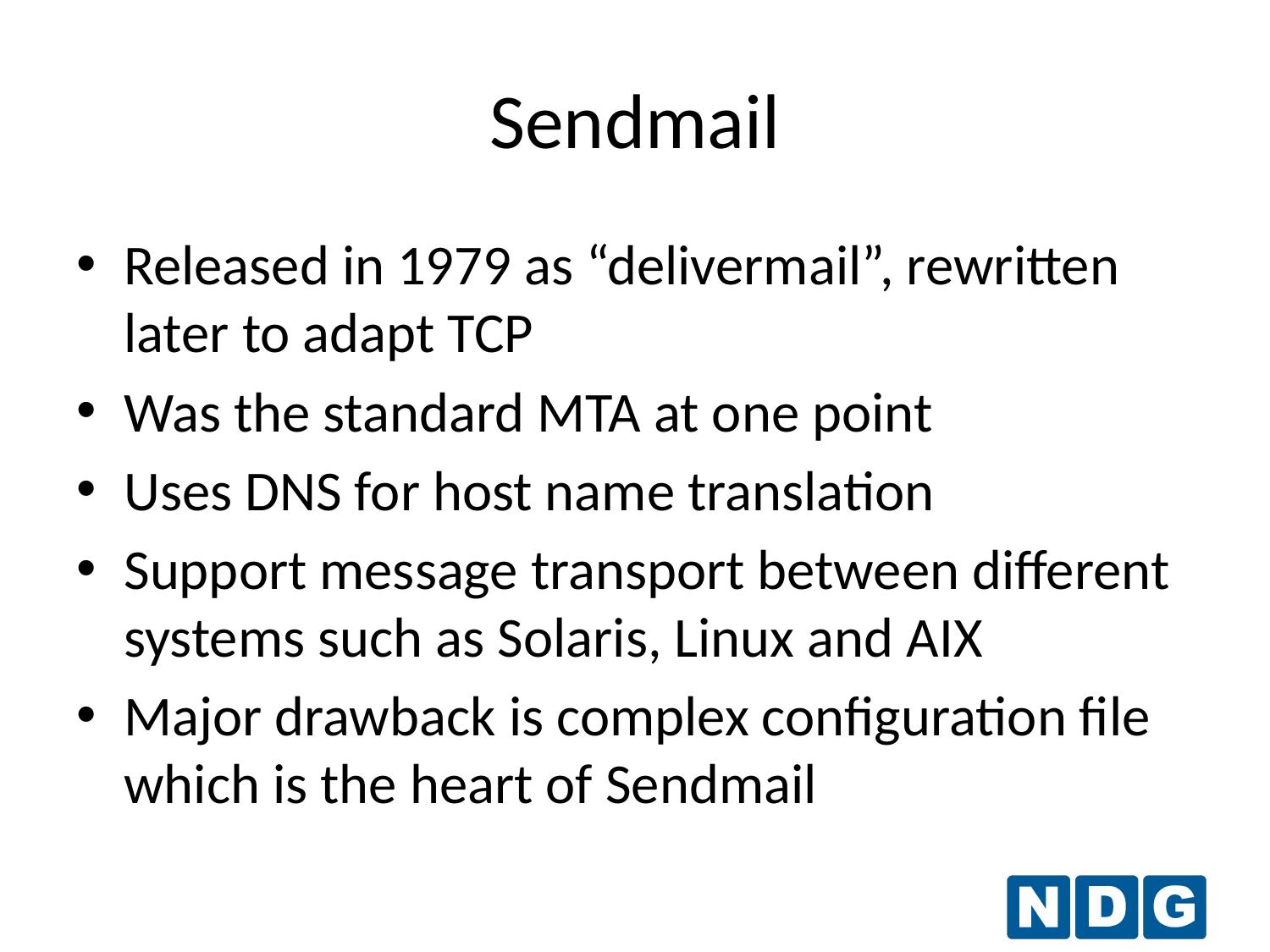

Sendmail
Released in 1979 as “delivermail”, rewritten later to adapt TCP
Was the standard MTA at one point
Uses DNS for host name translation
Support message transport between different systems such as Solaris, Linux and AIX
Major drawback is complex configuration file which is the heart of Sendmail